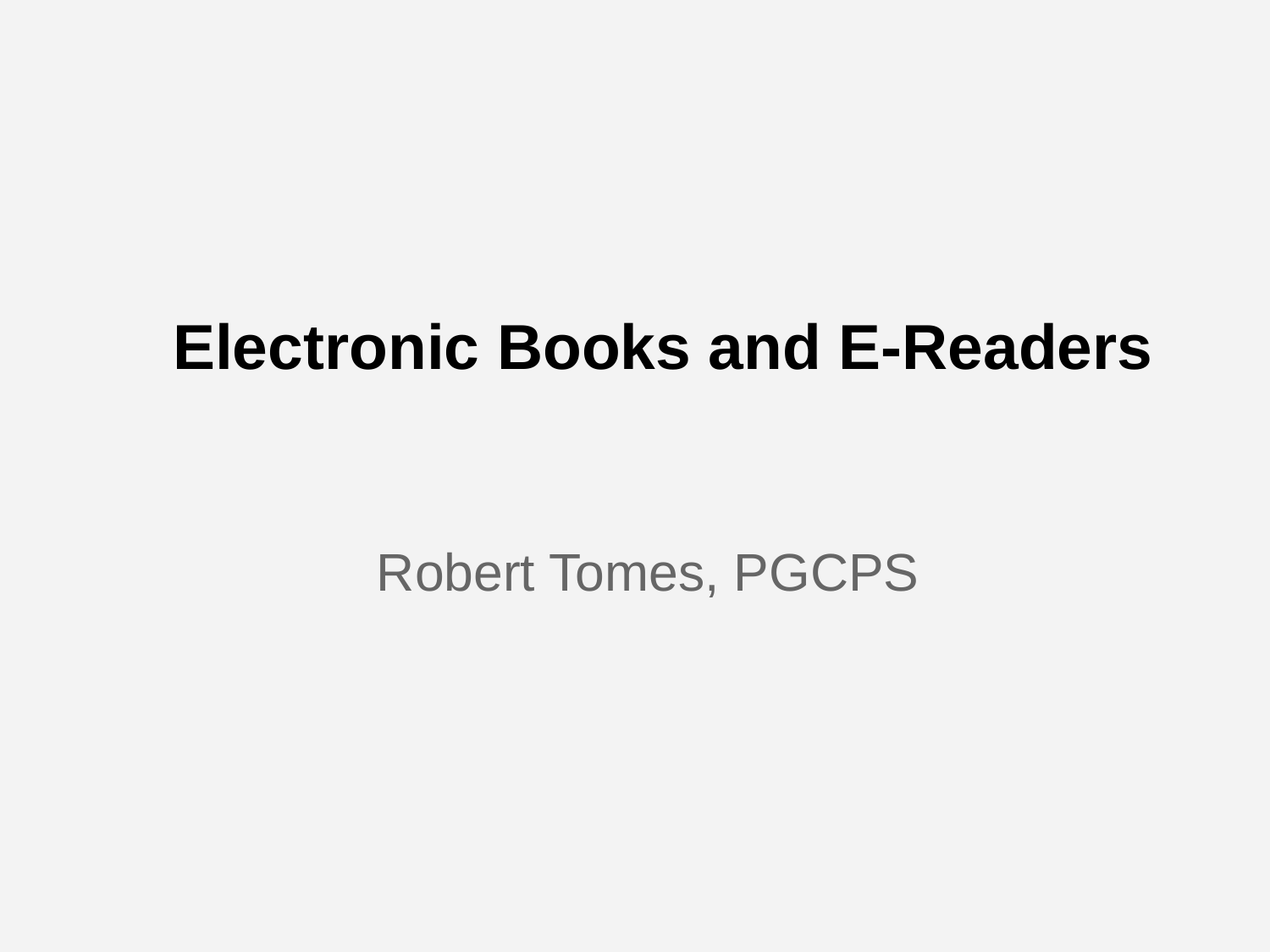

# Electronic Books and E-Readers
Robert Tomes, PGCPS